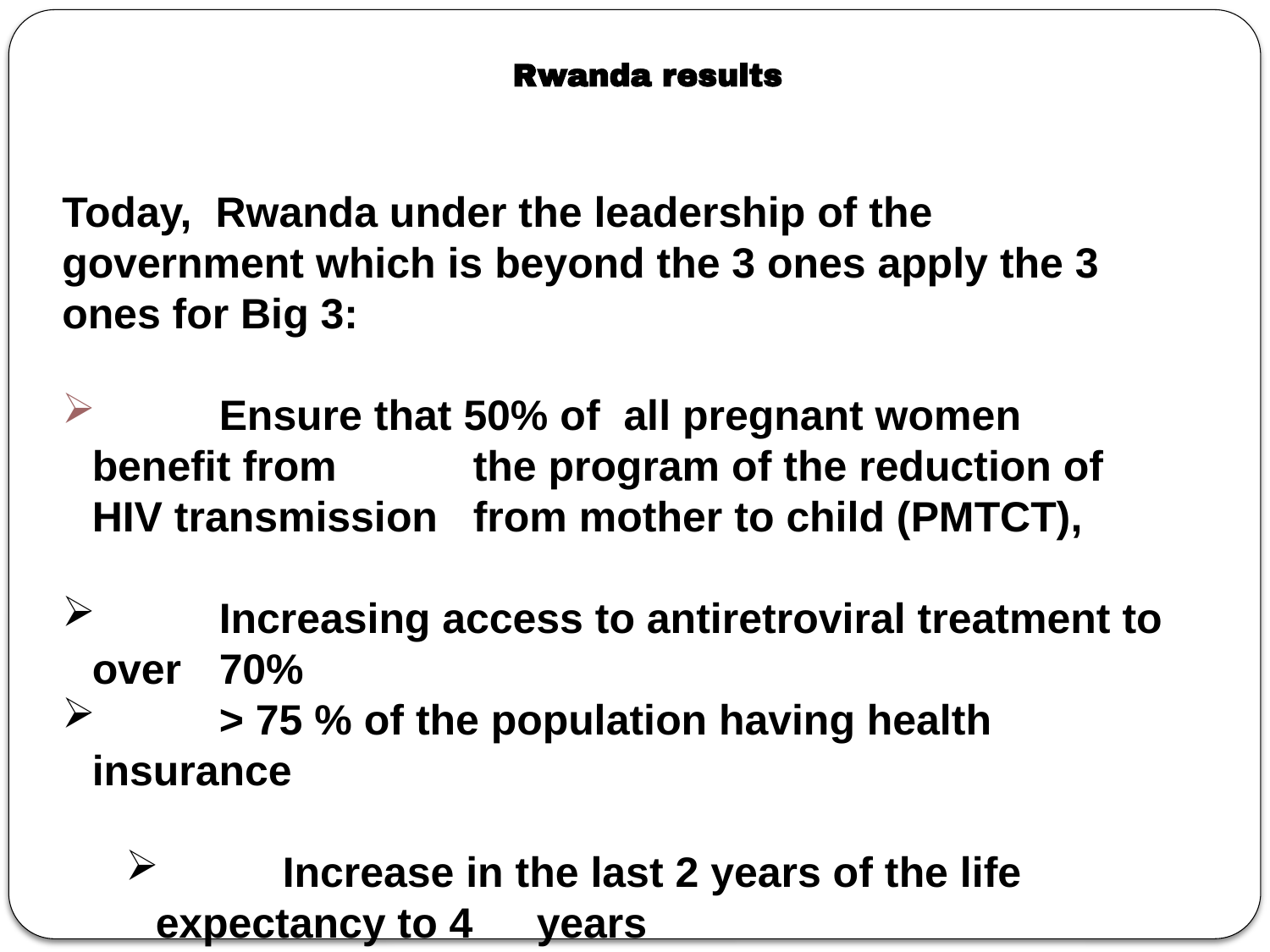

# Rwanda results
Today,  Rwanda under the leadership of the government which is beyond the 3 ones apply the 3 ones for Big 3:

 	Ensure that 50% of  all pregnant women benefit from  	the program of the reduction of HIV transmission  	from mother to child (PMTCT),

 	Increasing access to antiretroviral treatment to over   	70%
 	> 75 % of the population having health insurance

 	Increase in the last 2 years of the life expectancy to 4 	years